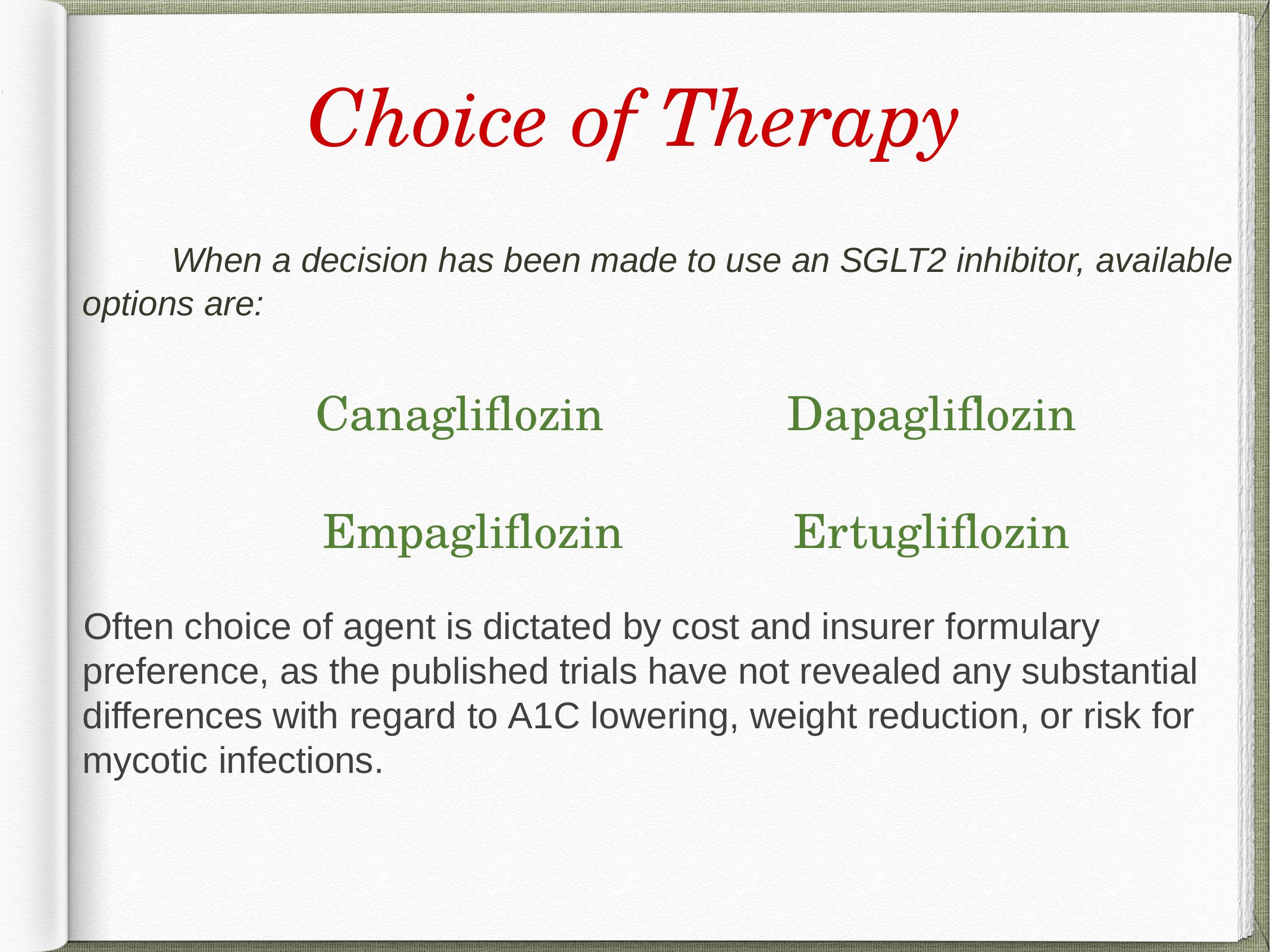

# Choice of Therapy
	When a decision has been made to use an SGLT2 inhibitor, available  options are:

Canagliflozin              Dapagliflozin

Empagliflozin             Ertugliflozin

Often choice of agent is dictated by cost and insurer formulary  preference, as the published trials have not revealed any substantial  differences with regard to A1C lowering, weight reduction, or risk for  mycotic infections.